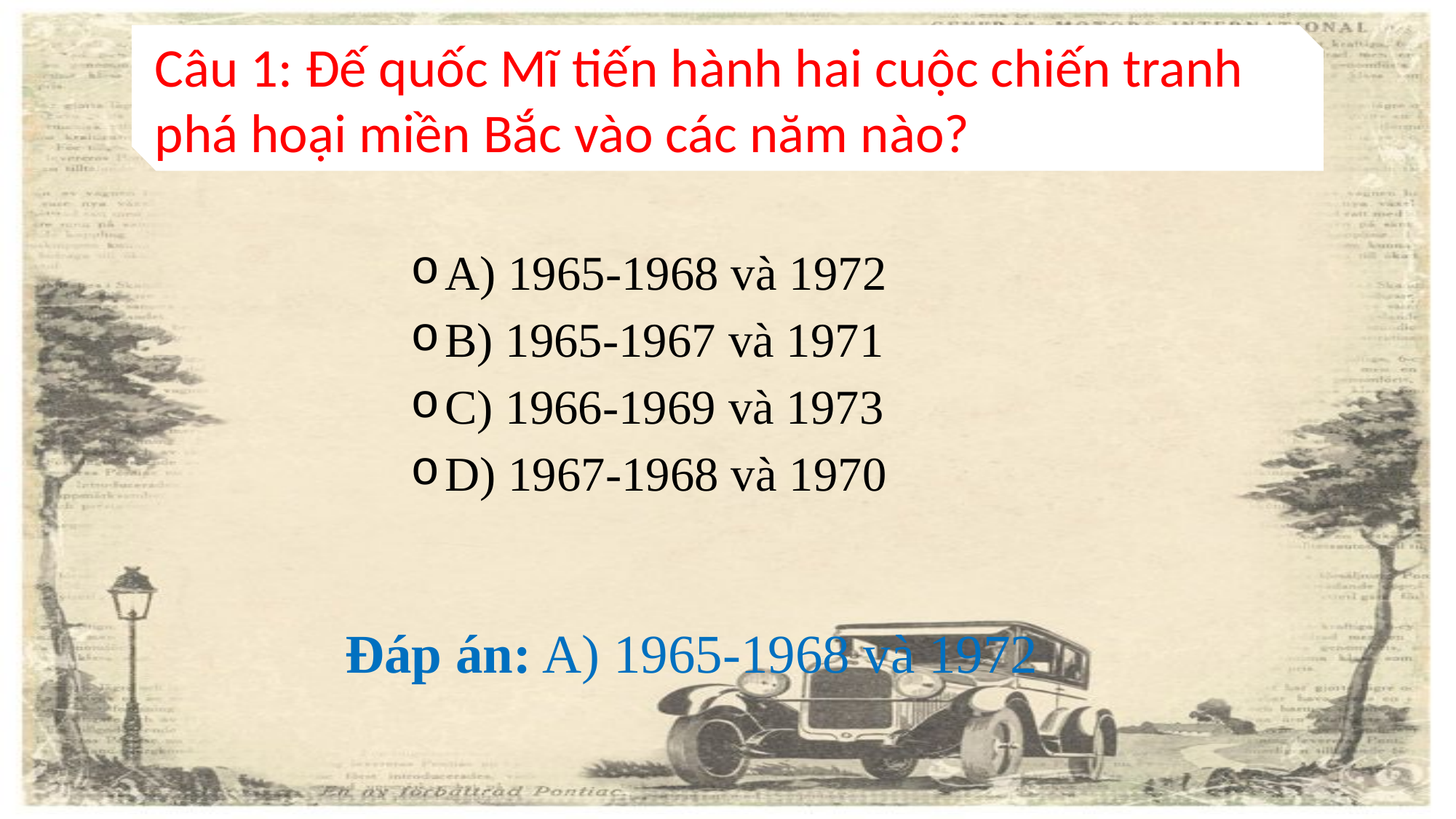

Câu 1: Đế quốc Mĩ tiến hành hai cuộc chiến tranh phá hoại miền Bắc vào các năm nào?
A) 1965-1968 và 1972
B) 1965-1967 và 1971
C) 1966-1969 và 1973
D) 1967-1968 và 1970
Đáp án: A) 1965-1968 và 1972